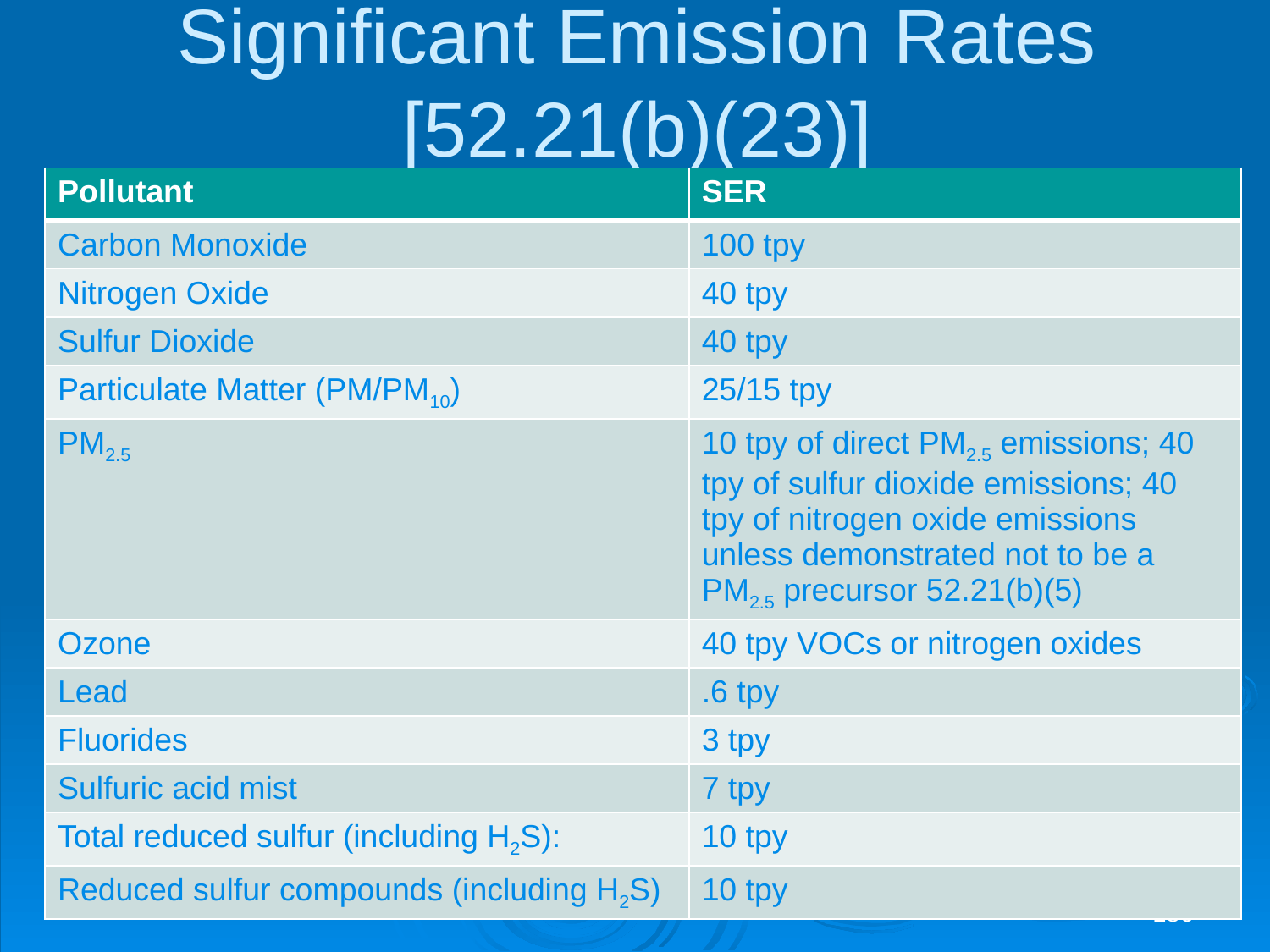

# Significant Emission Rates [52.21(b)(23)]
| Pollutant | SER |
| --- | --- |
| Carbon Monoxide | 100 tpy |
| Nitrogen Oxide | 40 tpy |
| Sulfur Dioxide | 40 tpy |
| Particulate Matter (PM/PM10) | 25/15 tpy |
| PM2.5 | 10 tpy of direct PM2.5 emissions; 40 tpy of sulfur dioxide emissions; 40 tpy of nitrogen oxide emissions unless demonstrated not to be a PM2.5 precursor 52.21(b)(5) |
| Ozone | 40 tpy VOCs or nitrogen oxides |
| Lead | .6 tpy |
| Fluorides | 3 tpy |
| Sulfuric acid mist | 7 tpy |
| Total reduced sulfur (including H2S): | 10 tpy |
| Reduced sulfur compounds (including H2S) | 10 tpy |
186